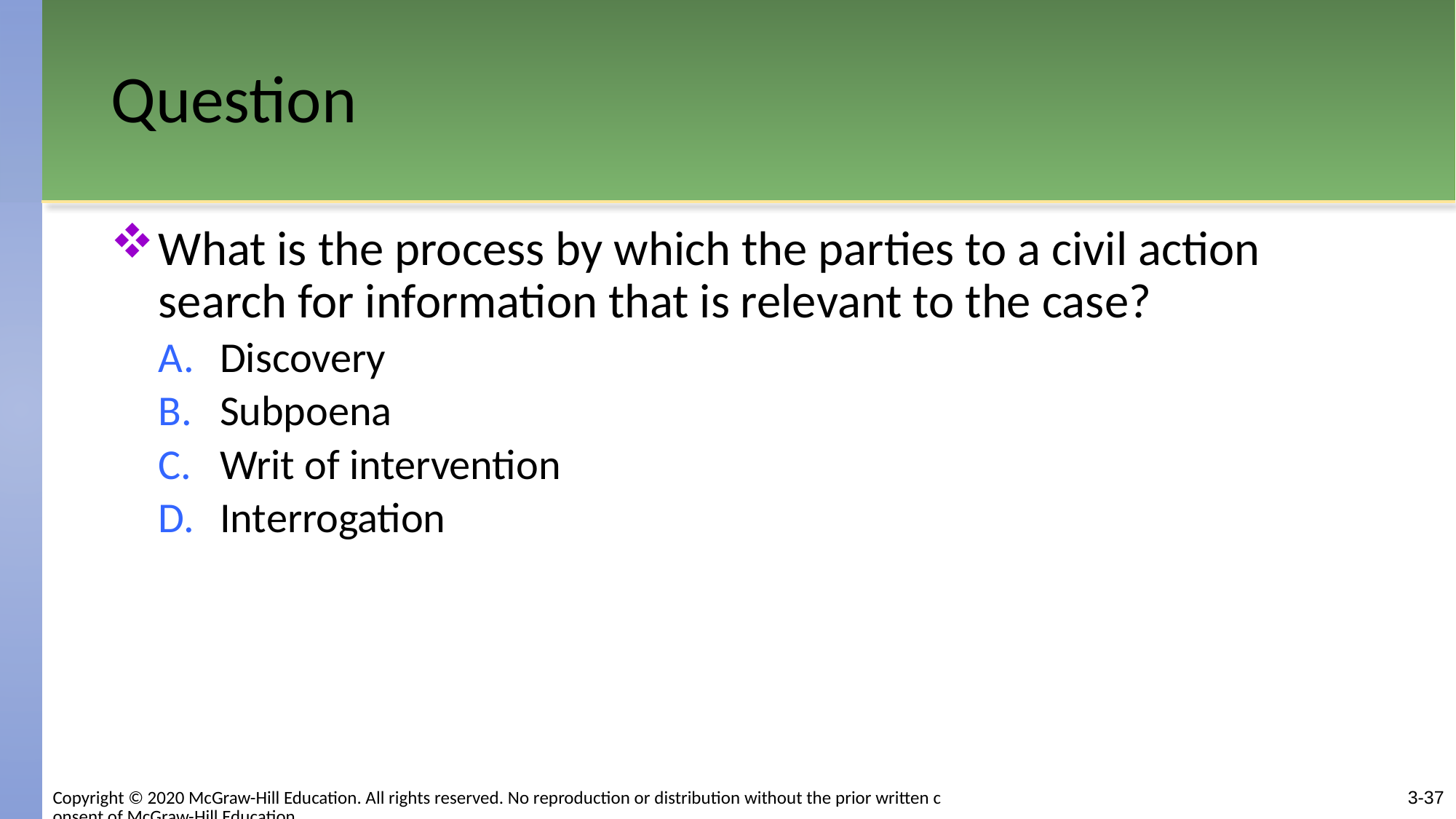

# Question
What is the process by which the parties to a civil action search for information that is relevant to the case?
Discovery
Subpoena
Writ of intervention
Interrogation
3-37
Copyright © 2020 McGraw-Hill Education. All rights reserved. No reproduction or distribution without the prior written consent of McGraw-Hill Education.